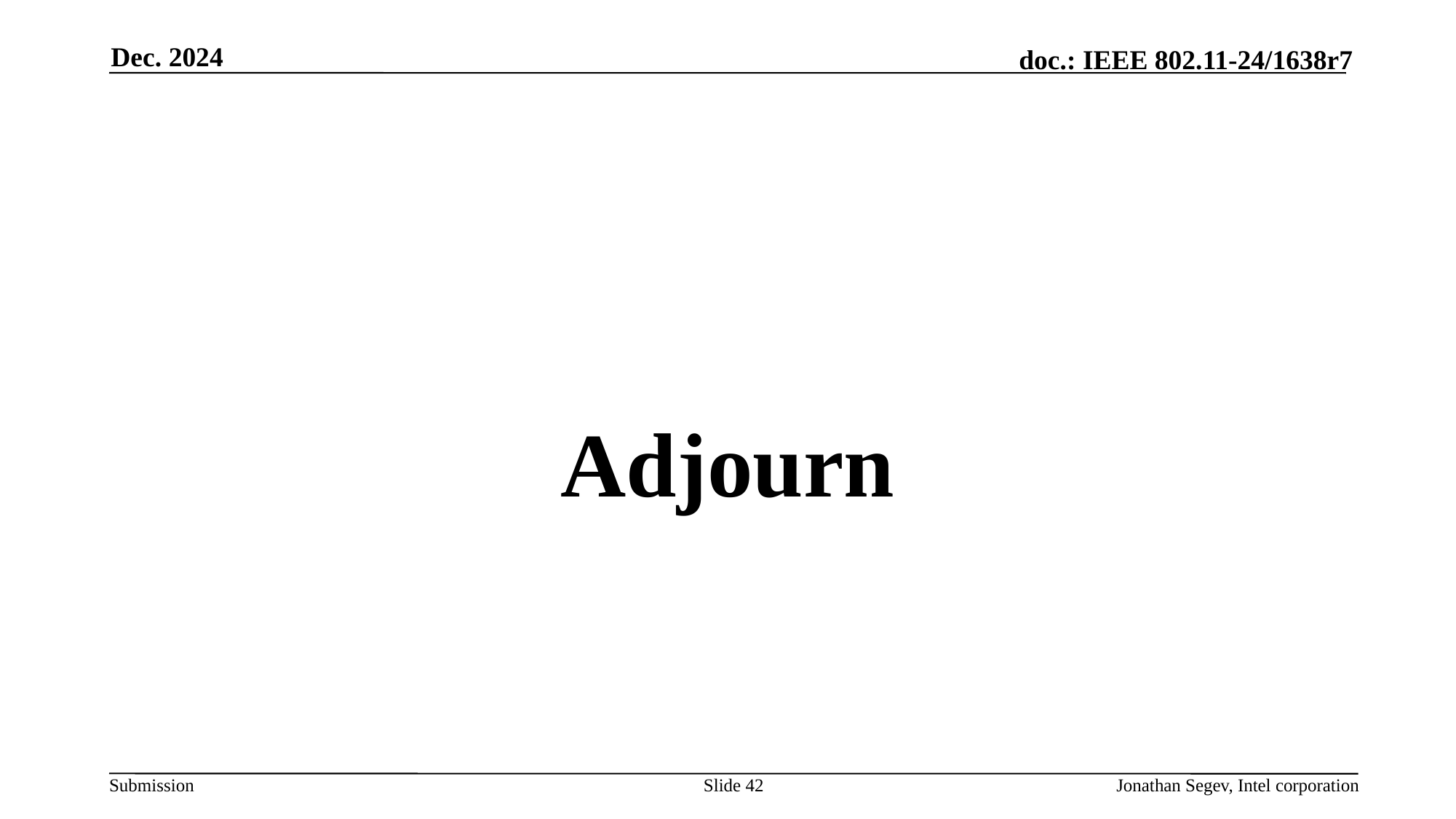

Dec. 2024
#

Adjourn
Slide 42
Jonathan Segev, Intel corporation